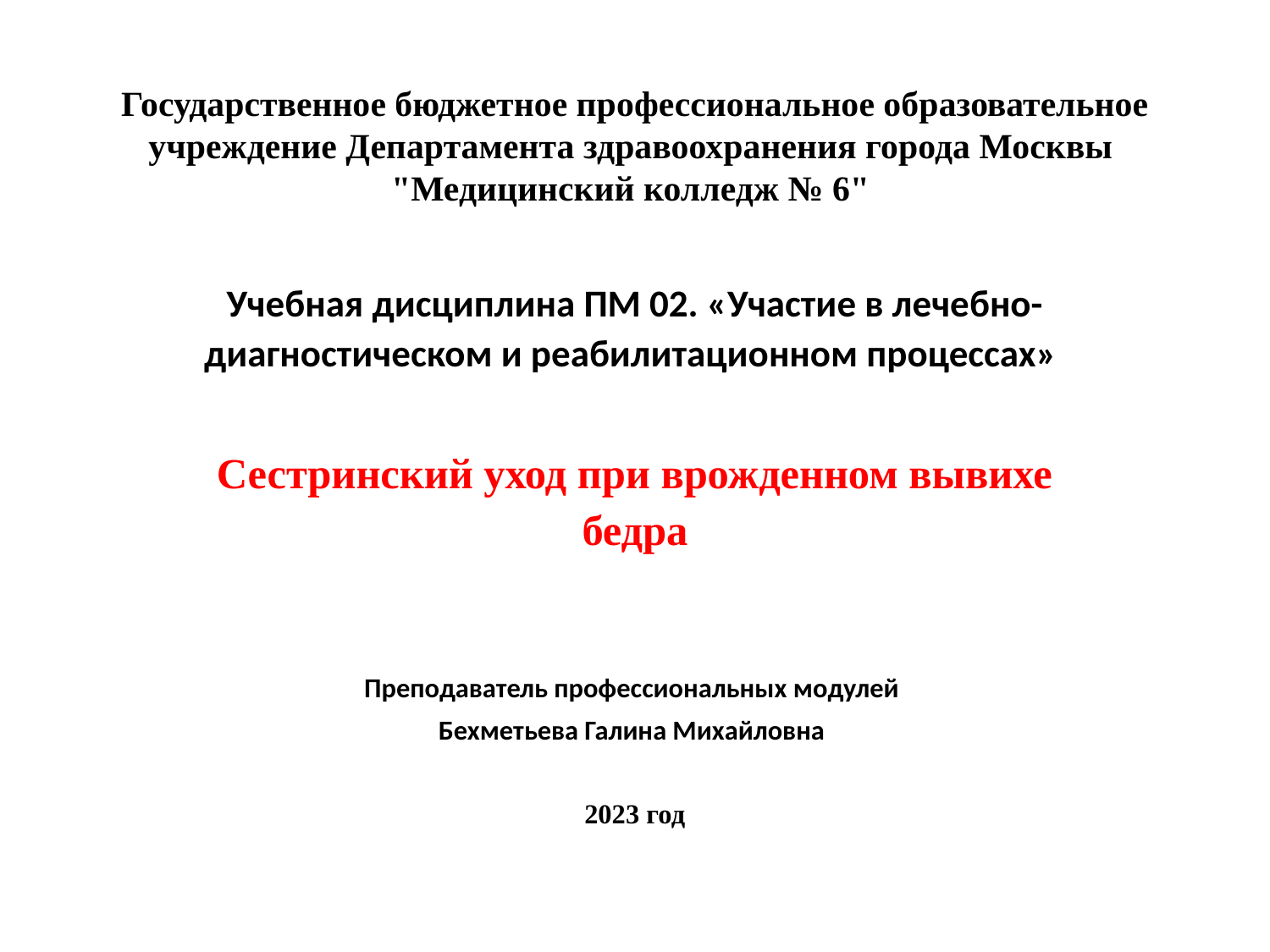

# Государственное бюджетное профессиональное образовательное учреждение Департамента здравоохранения города Москвы "Медицинский колледж № 6"
Учебная дисциплина ПМ 02. «Участие в лечебно-диагностическом и реабилитационном процессах»

Сестринский уход при врожденном вывихе бедра

Преподаватель профессиональных модулей
Бехметьева Галина Михайловна

2023 год